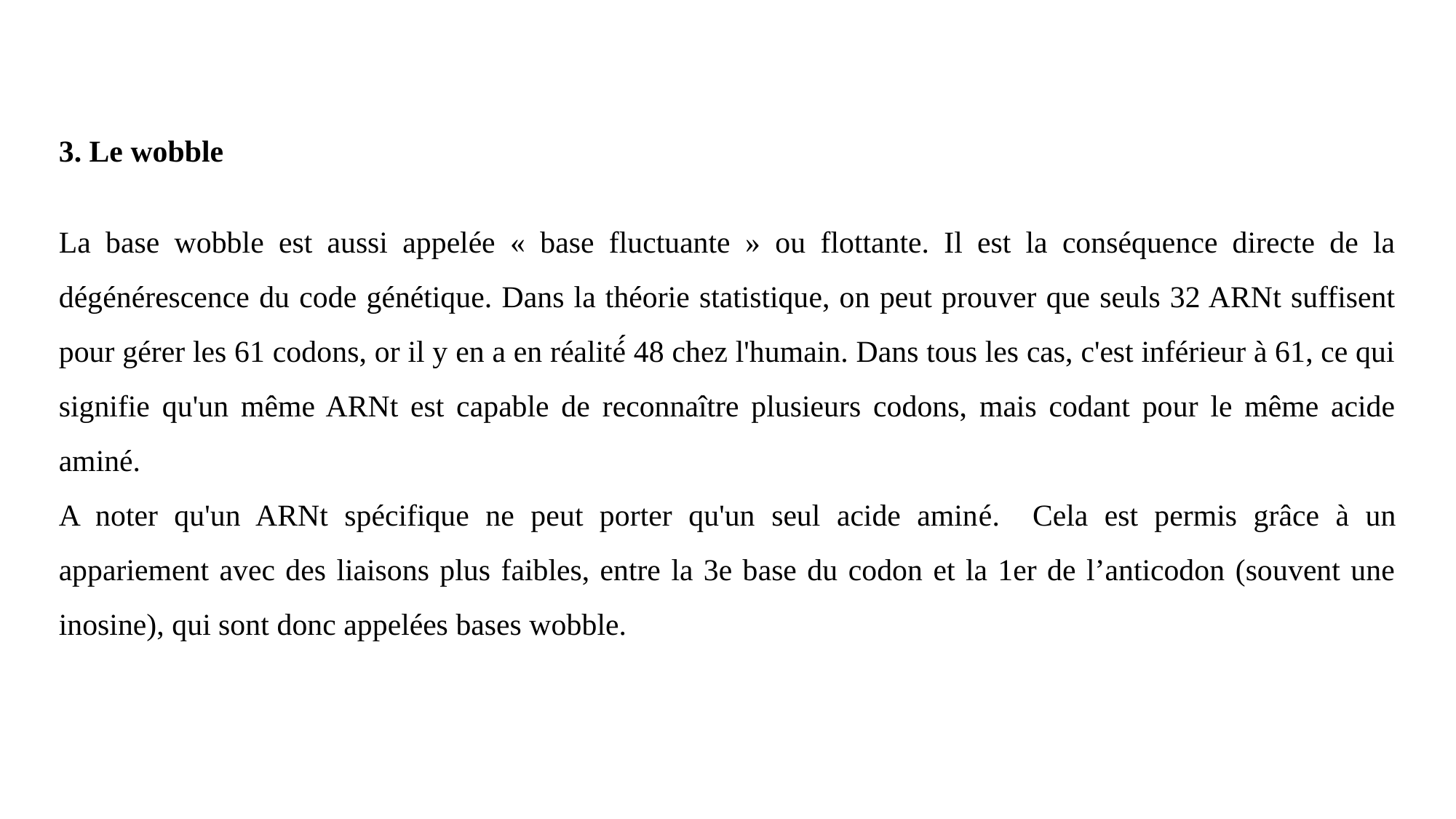

3. Le wobble

La base wobble est aussi appelée « base fluctuante » ou flottante. Il est la conséquence directe de la dégénérescence du code génétique. Dans la théorie statistique, on peut prouver que seuls 32 ARNt suffisent pour gérer les 61 codons, or il y en a en réalité́ 48 chez l'humain. Dans tous les cas, c'est inférieur à 61, ce qui signifie qu'un même ARNt est capable de reconnaître plusieurs codons, mais codant pour le même acide aminé.
A noter qu'un ARNt spécifique ne peut porter qu'un seul acide aminé.  Cela est permis grâce à un appariement avec des liaisons plus faibles, entre la 3e base du codon et la 1er de l’anticodon (souvent une inosine), qui sont donc appelées bases wobble.